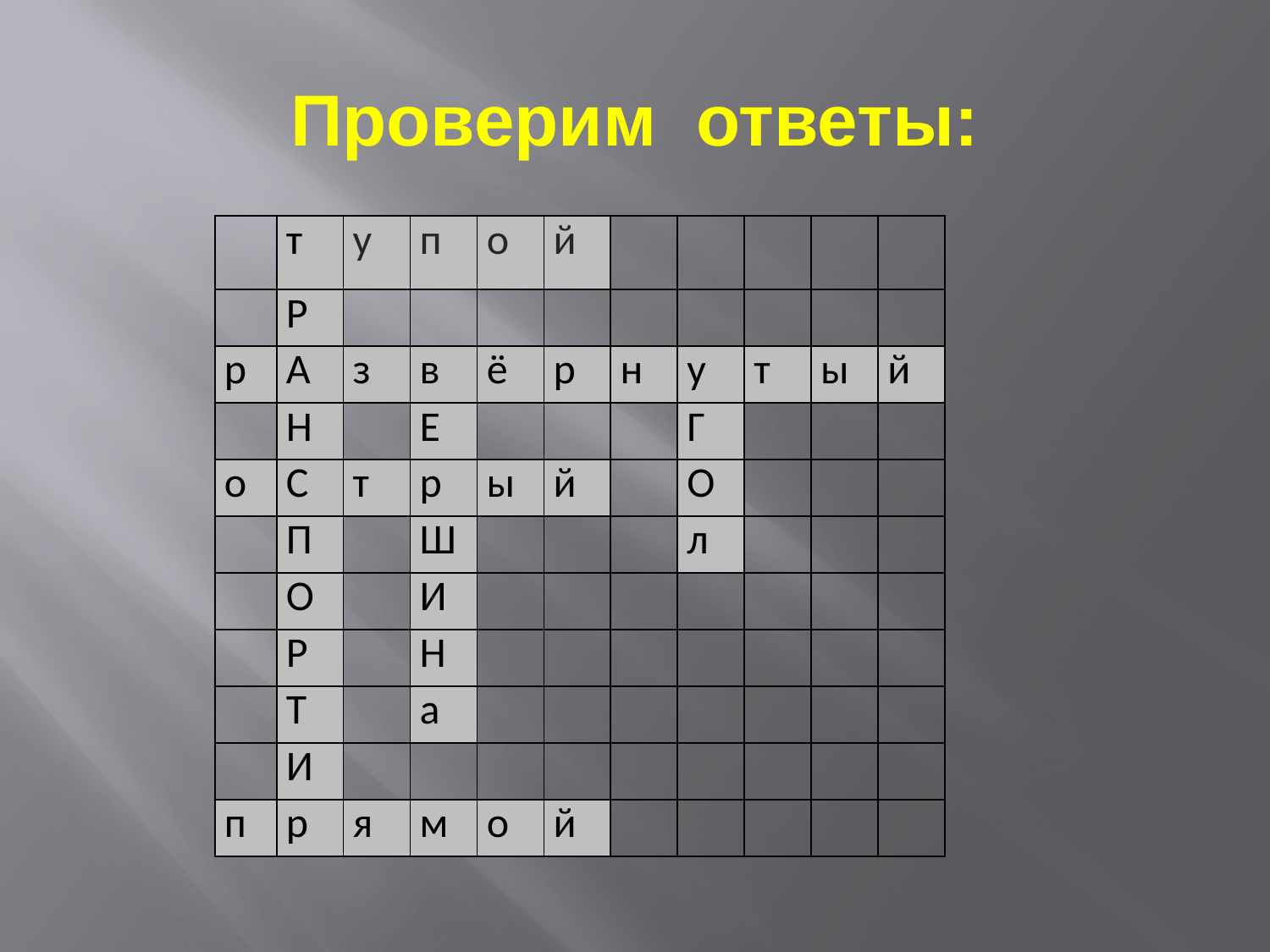

# Проверим  ответы:
|  | т | у | п | о | й |  |  |  |  |  |
| --- | --- | --- | --- | --- | --- | --- | --- | --- | --- | --- |
|  | Р |  |  |  |  |  |  |  |  |  |
| р | А | з | в | ё | р | н | у | т | ы | й |
|  | Н |  | Е |  |  |  | Г |  |  |  |
| о | С | т | р | ы | й |  | О |  |  |  |
|  | П |  | Ш |  |  |  | л |  |  |  |
|  | О |  | И |  |  |  |  |  |  |  |
|  | Р |  | Н |  |  |  |  |  |  |  |
|  | Т |  | а |  |  |  |  |  |  |  |
|  | И |  |  |  |  |  |  |  |  |  |
| п | р | я | м | о | й |  |  |  |  |  |